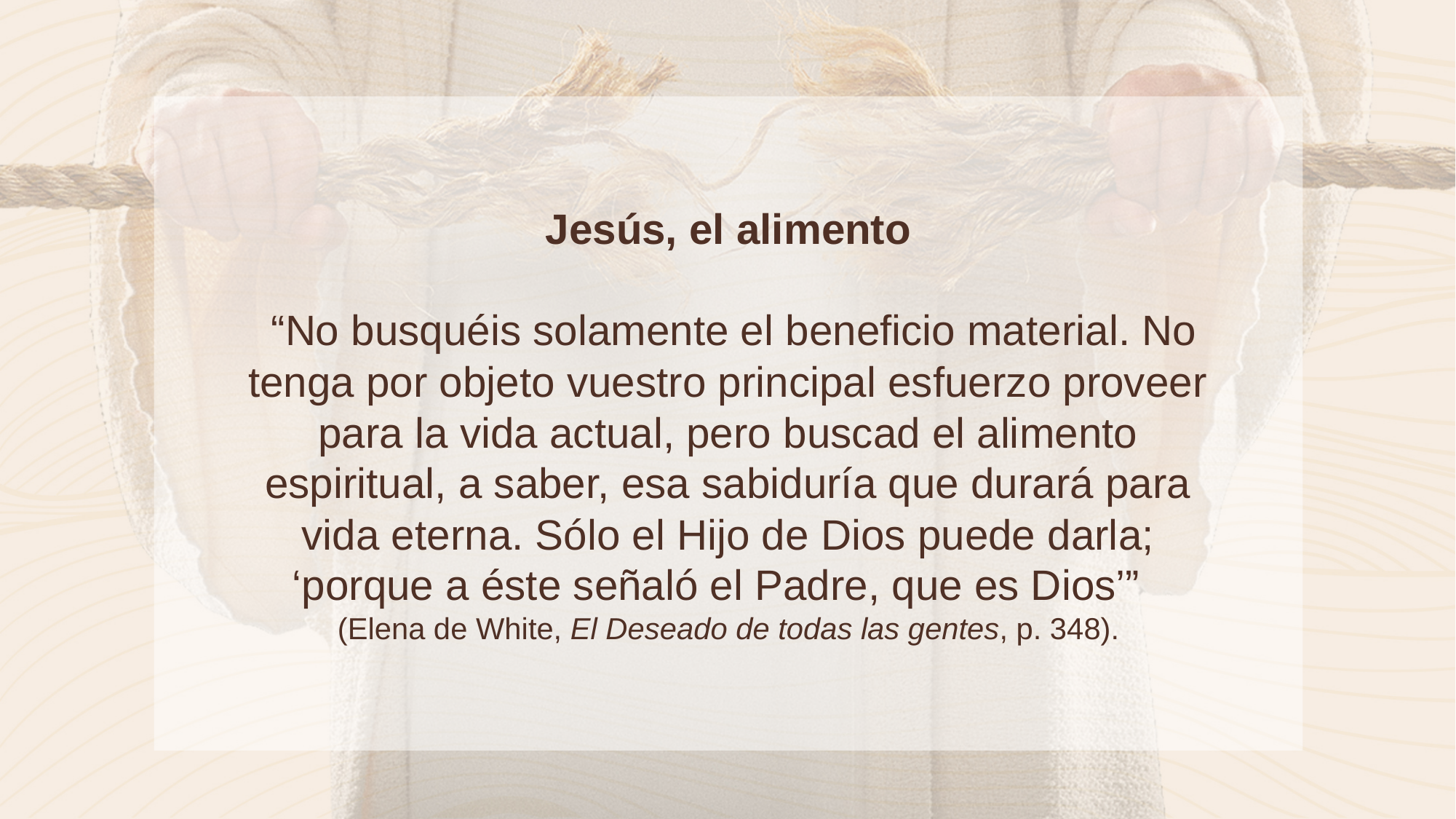

Jesús, el alimento

 “No busquéis solamente el beneficio material. No tenga por objeto vuestro principal esfuerzo proveer para la vida actual, pero buscad el alimento espiritual, a saber, esa sabiduría que durará para vida eterna. Sólo el Hijo de Dios puede darla; ‘porque a éste señaló el Padre, que es Dios’”
(Elena de White, El Deseado de todas las gentes, p. 348).